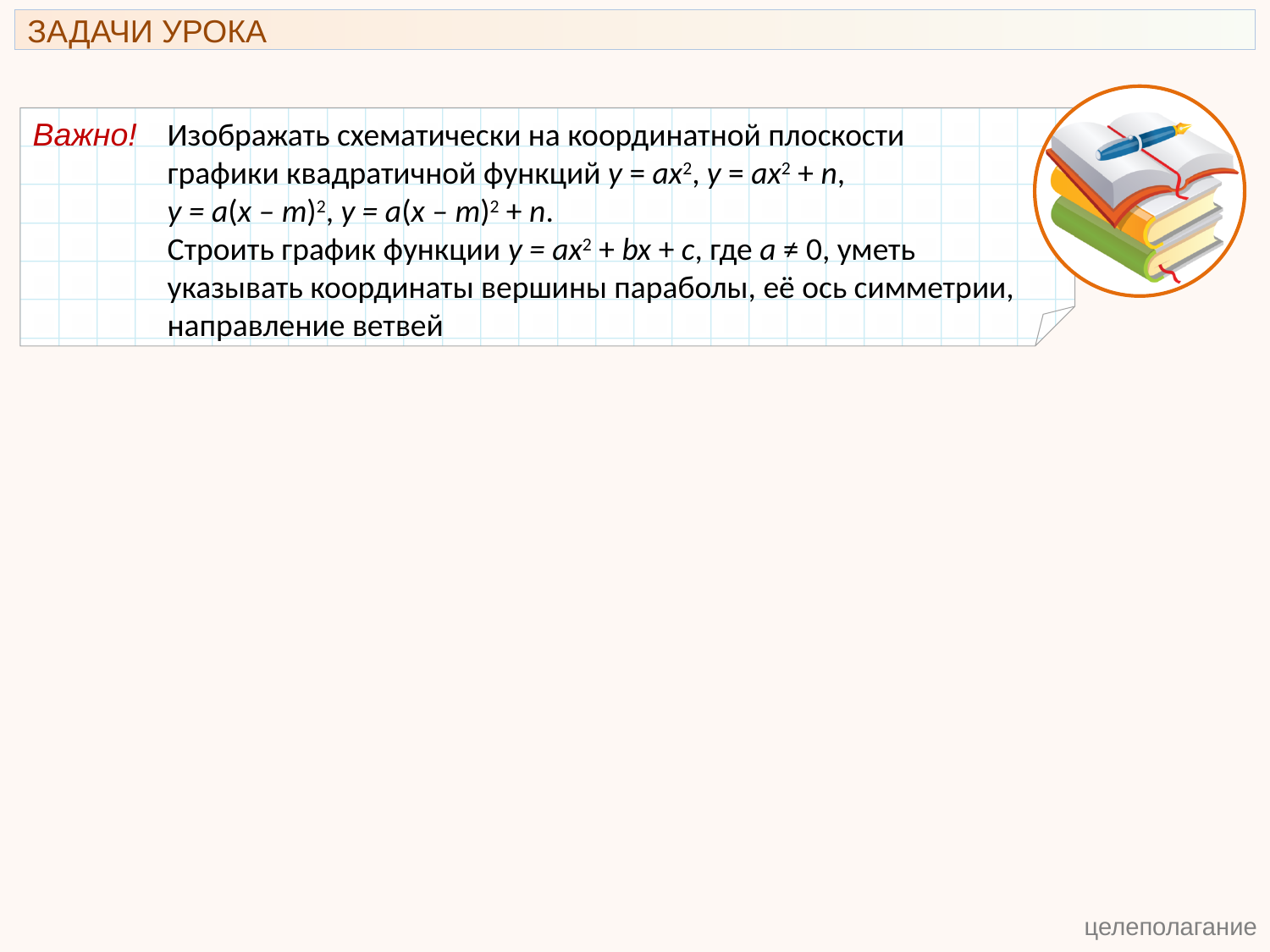

ЗАДАЧИ УРОКА

Важно!
Изображать схематически на координатной плоскости графики квадратичной функций y = ax2, y = ax2 + n,
y = a(x – m)2, y = a(x – m)2 + n.
Строить график функции y = ax2 + bx + c, где a ≠ 0, уметь
указывать координаты вершины параболы, её ось симметрии, направление ветвей
  целеполагание